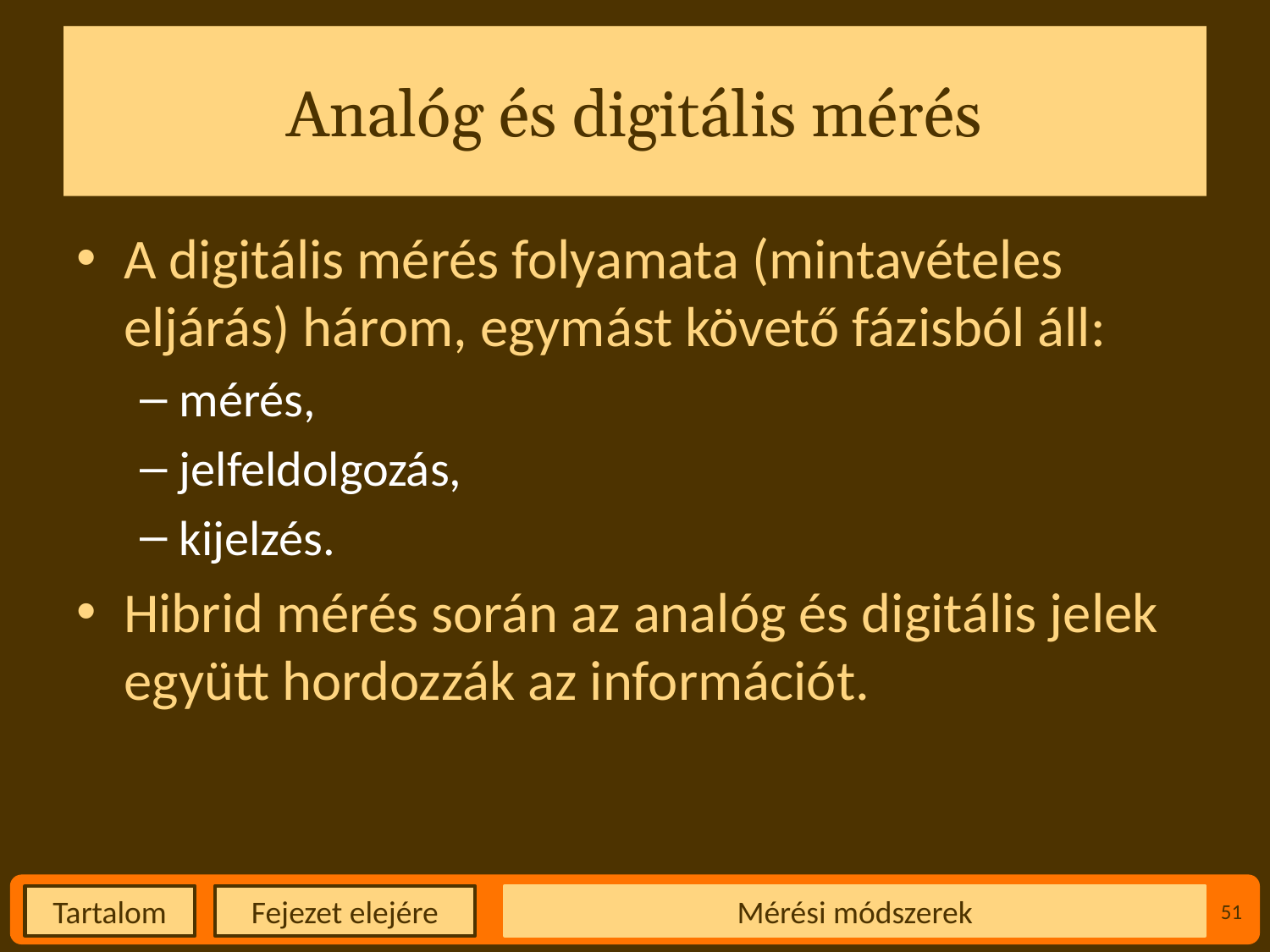

# Analóg és digitális mérés
A digitális mérés folyamata (mintavételes eljárás) három, egymást követő fázisból áll:
mérés,
jelfeldolgozás,
kijelzés.
Hibrid mérés során az analóg és digitális jelek együtt hordozzák az információt.
Mérési módszerek
51
Fejezet elejére